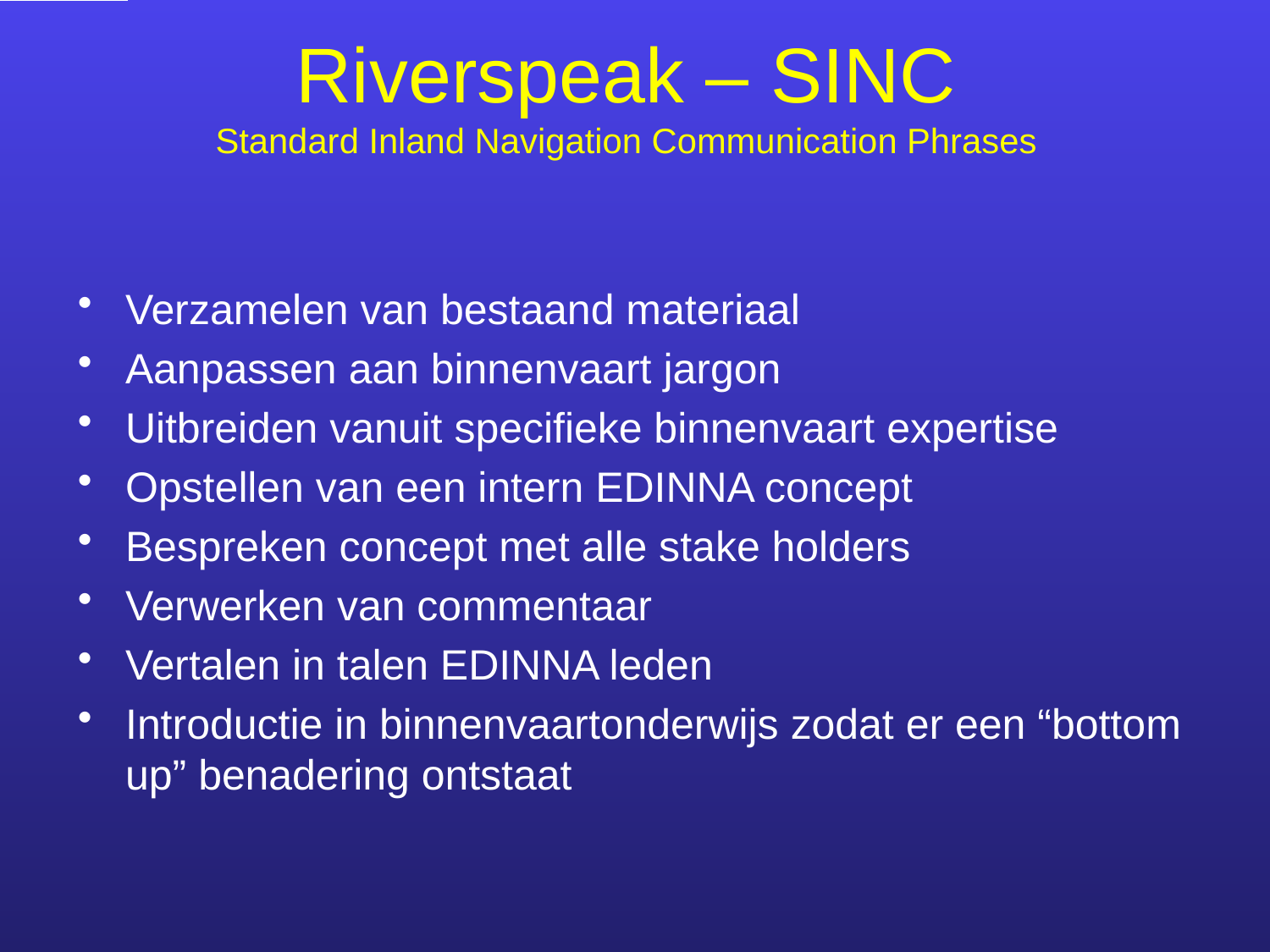

# Riverspeak – SINC Standard Inland Navigation Communication Phrases
Verzamelen van bestaand materiaal
Aanpassen aan binnenvaart jargon
Uitbreiden vanuit specifieke binnenvaart expertise
Opstellen van een intern EDINNA concept
Bespreken concept met alle stake holders
Verwerken van commentaar
Vertalen in talen EDINNA leden
Introductie in binnenvaartonderwijs zodat er een “bottom up” benadering ontstaat